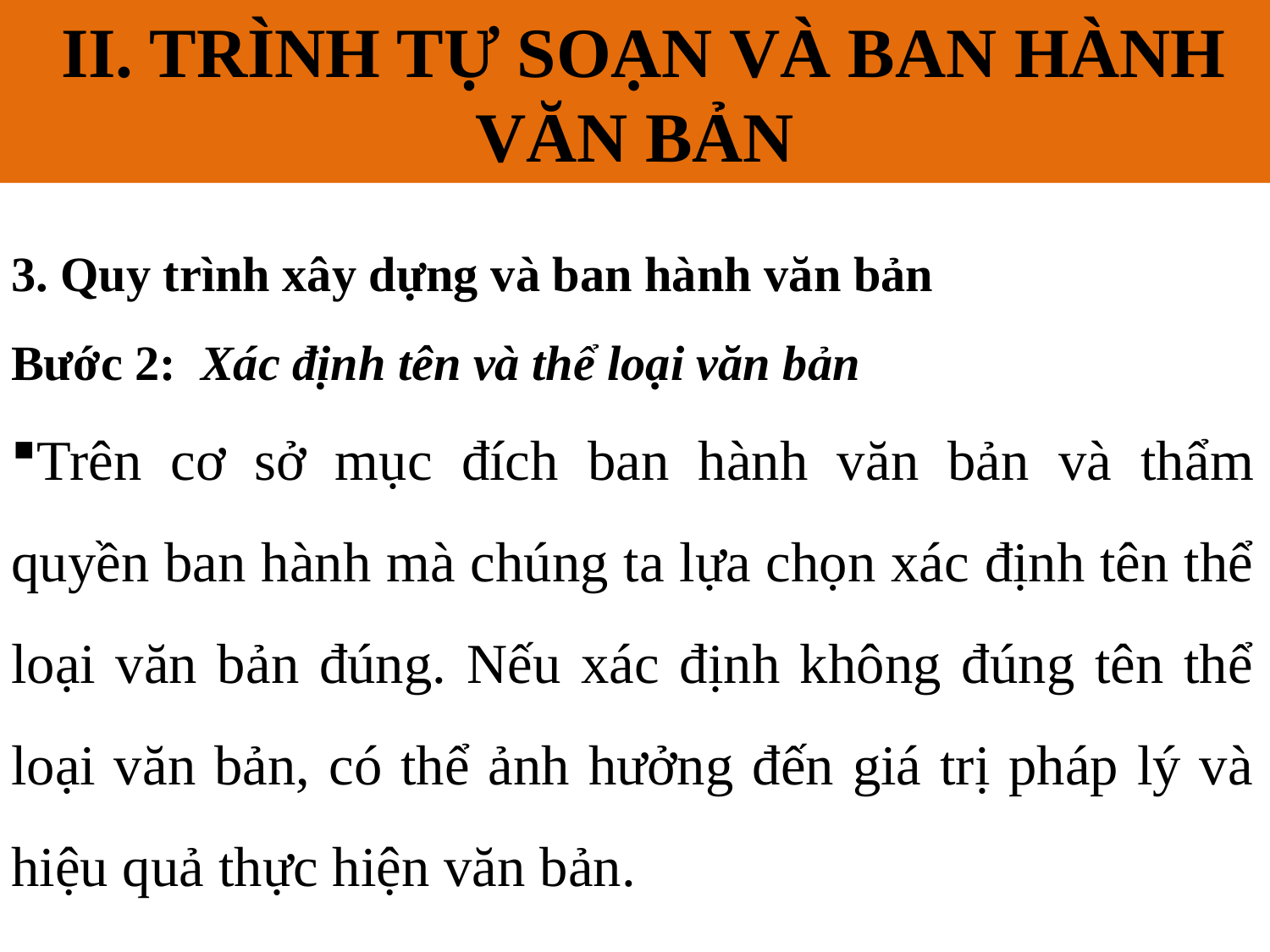

II. TRÌNH TỰ SOẠN VÀ BAN HÀNH VĂN BẢN
# II. QUY TRÌNH XÂY DỰNG VÀ BAN HÀNH VĂN BẢN
3. Quy trình xây dựng và ban hành văn bản
Bước 2:  Xác định tên và thể loại văn bản
Trên cơ sở mục đích ban hành văn bản và thẩm quyền ban hành mà chúng ta lựa chọn xác định tên thể loại văn bản đúng. Nếu xác định không đúng tên thể loại văn bản, có thể ảnh hưởng đến giá trị pháp lý và hiệu quả thực hiện văn bản.